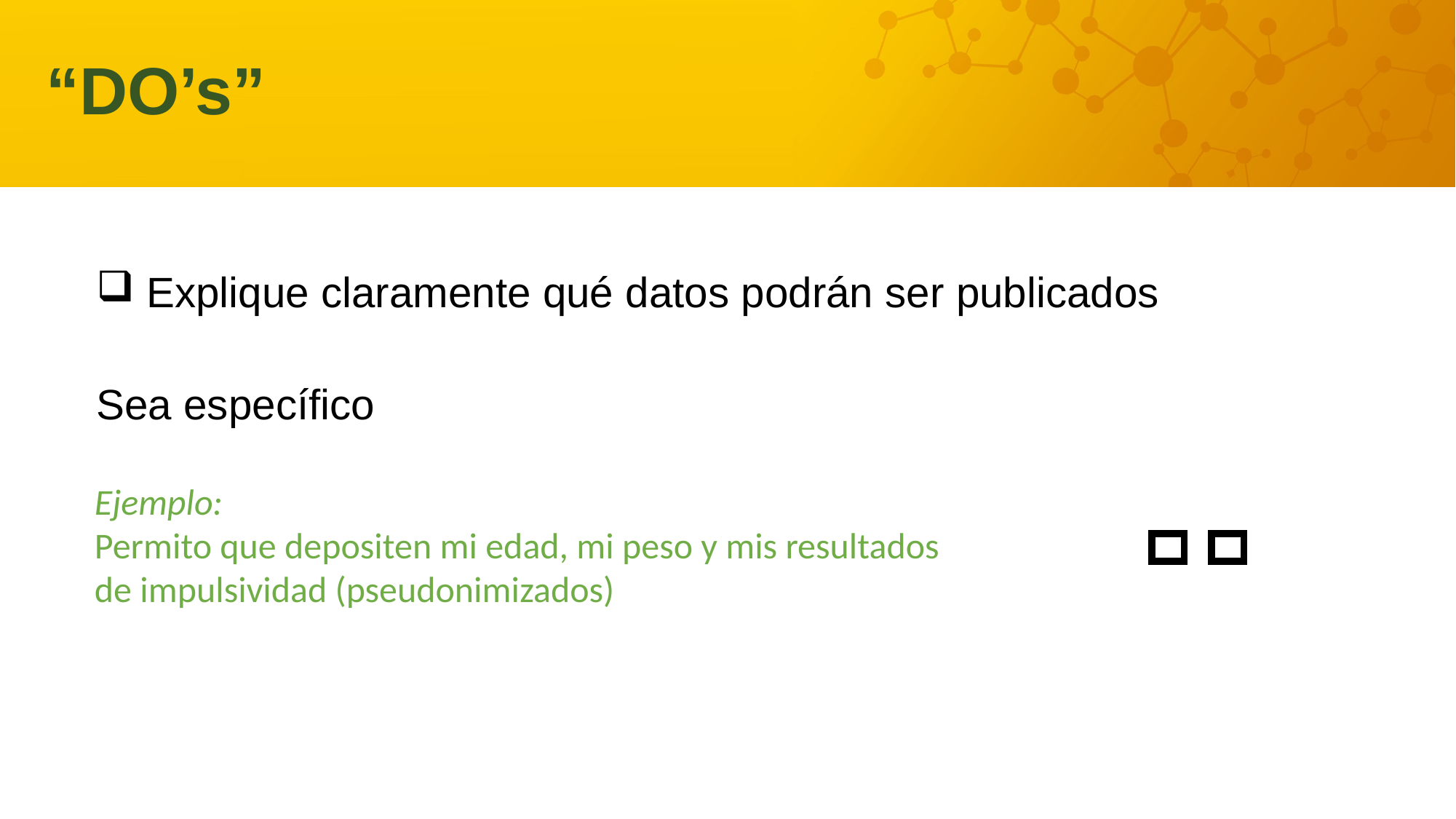

“DO’s”
 Explique claramente qué datos podrán ser publicados
Sea específico
Ejemplo:
Permito que depositen mi edad, mi peso y mis resultados
de impulsividad (pseudonimizados)